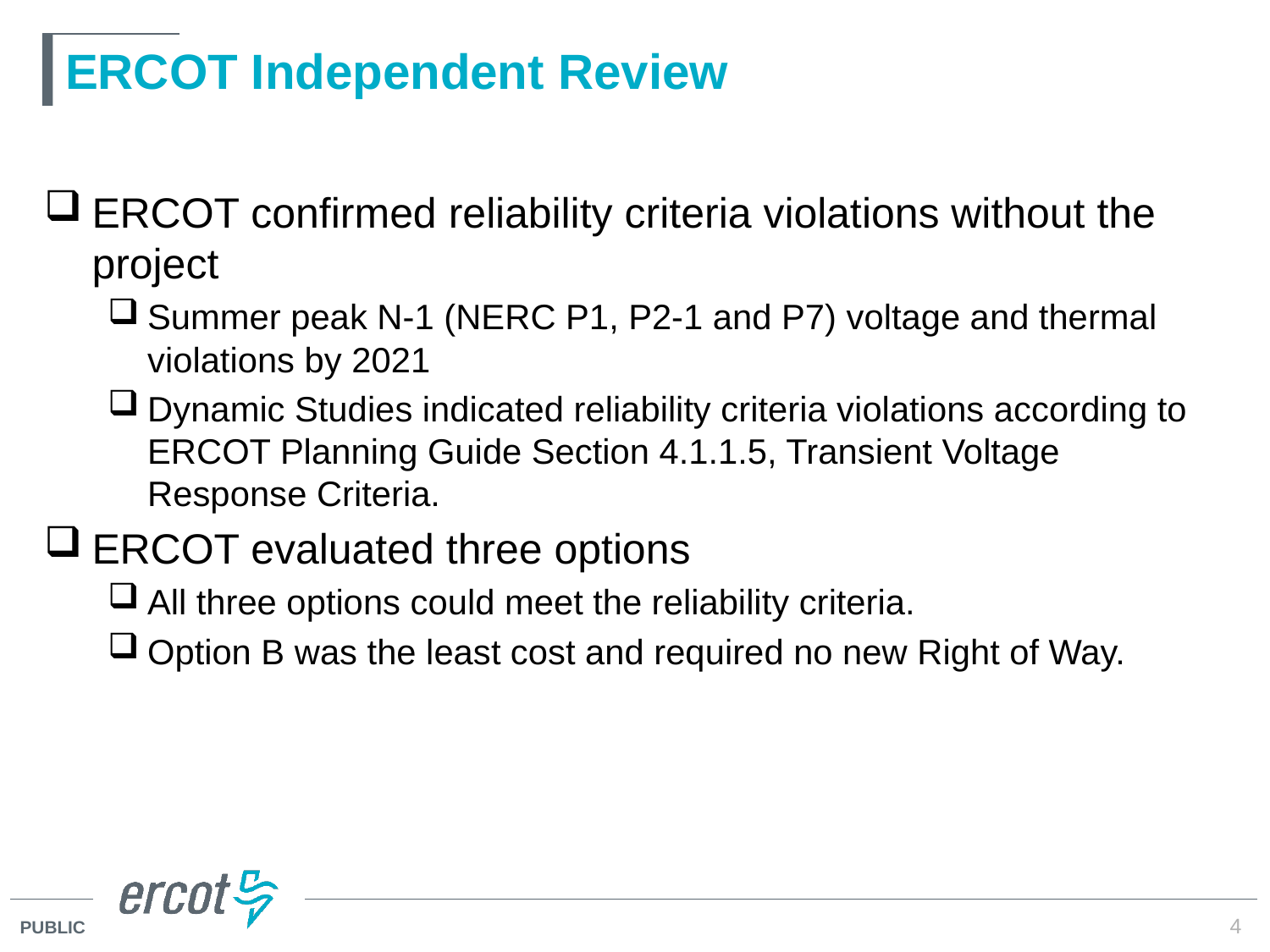

# ERCOT Independent Review
ERCOT confirmed reliability criteria violations without the project
Summer peak N-1 (NERC P1, P2-1 and P7) voltage and thermal violations by 2021
Dynamic Studies indicated reliability criteria violations according to ERCOT Planning Guide Section 4.1.1.5, Transient Voltage Response Criteria.
ERCOT evaluated three options
All three options could meet the reliability criteria.
Option B was the least cost and required no new Right of Way.

4